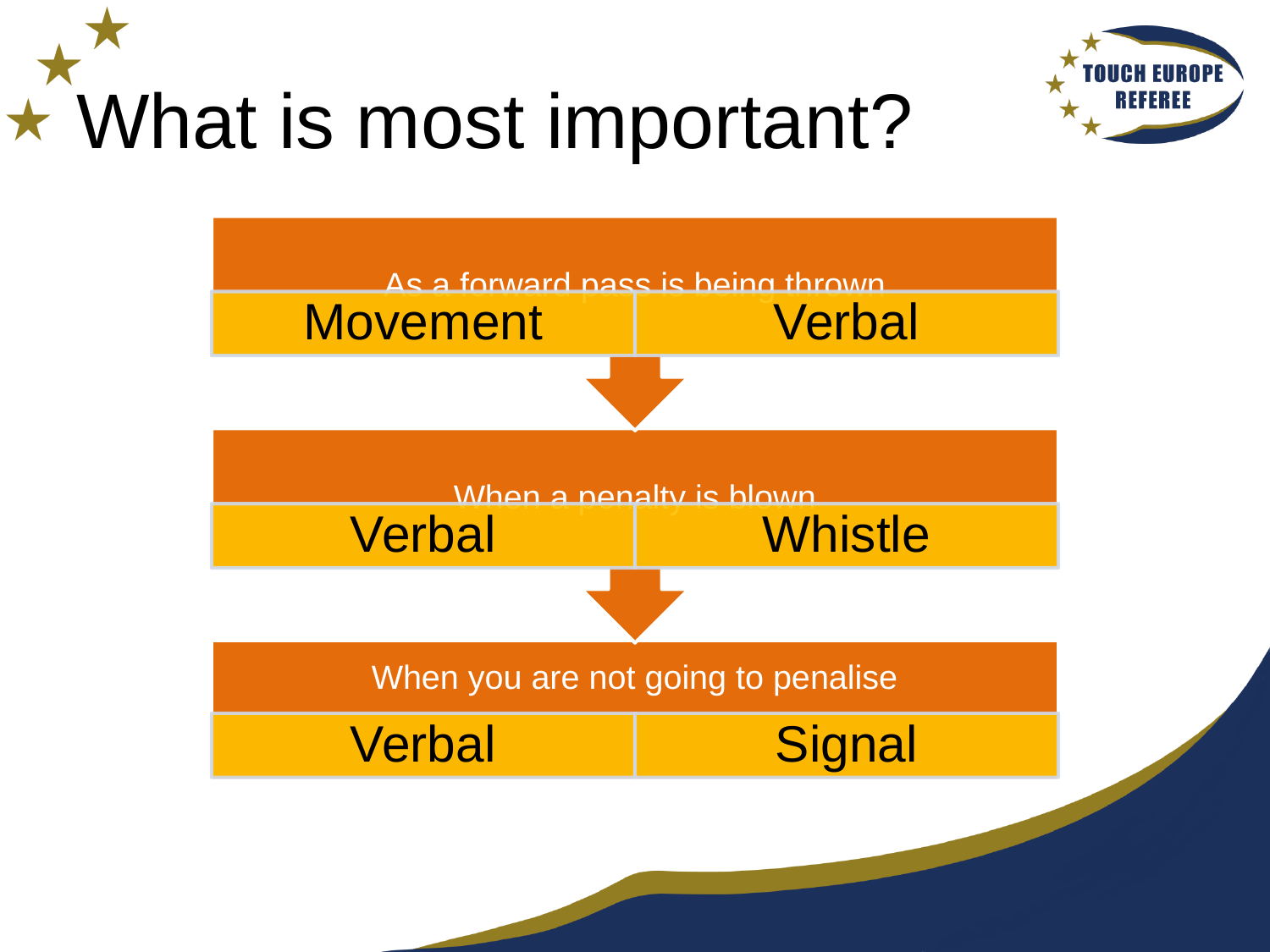

# What is most important?
When you are not going to penalise
Verbal
Signal
When a penalty is blown
Verbal
Whistle
As a forward pass is being thrown
Movement
Verbal